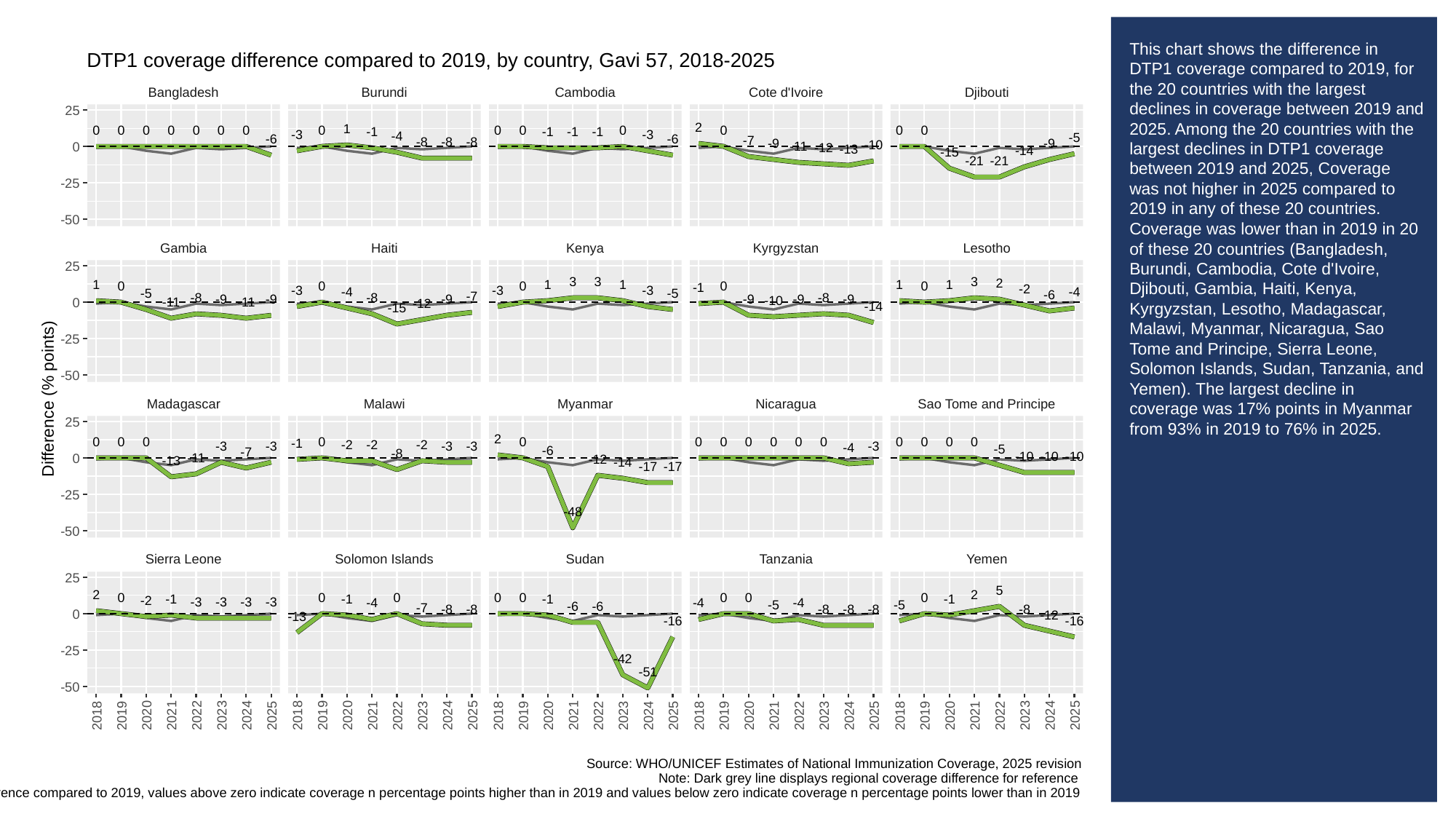

# This chart shows the difference in DTP1 coverage compared to 2019, for the 20 countries with the largest declines in coverage between 2019 and 2025. Among the 20 countries with the largest declines in DTP1 coverage between 2019 and 2025, Coverage was not higher in 2025 compared to 2019 in any of these 20 countries. Coverage was lower than in 2019 in 20 of these 20 countries (Bangladesh, Burundi, Cambodia, Cote d'Ivoire, Djibouti, Gambia, Haiti, Kenya, Kyrgyzstan, Lesotho, Madagascar, Malawi, Myanmar, Nicaragua, Sao Tome and Principe, Sierra Leone, Solomon Islands, Sudan, Tanzania, and Yemen). The largest decline in coverage was 17% points in Myanmar from 93% in 2019 to 76% in 2025.

DTP1 coverage difference compared to 2019, by country, Gavi 57, 2018-2025
Bangladesh
Burundi
Cambodia
Cote d'Ivoire
Djibouti

25

2
1
0
0
0
0
0
0
0
0
0
0
0
0
0
0
-1
-1
-1
-1

-3
-3
-4
-5
-6
-6
-7
-8
-8
-8
-9
-9
-10
-11
0
-12

-13

-14

-15
-21
-21

-25

-50

Gambia
Haiti
Kenya
Kyrgyzstan
Lesotho

25

3
3
3
2
1
1
1
1
1
0
0
0
0
0
-1
-2

-3
-3
-3
-4
-4
-5
-5
-6
-7
-8
-8
-8
-9
-9
-9
-9
-9
-9
-10
-11
-11
0

-12

-14

-15

-25

-50

Difference (% points)
Madagascar
Malawi
Myanmar
Nicaragua
Sao Tome and Principe

25

2
0
0
0
0
0
0
0
0
0
0
0
0
0
0
0
-1
-2
-2
-2

-3
-3
-3
-3
-3
-4
-5
-6
-7
-8
-10
-10
-10
-11
0
-12

-13
-14

-17
-17

-25

-48

-50

Sierra Leone
Solomon Islands
Sudan
Tanzania
Yemen

25

5
2
2
0
0
0
0
0
0
0
0
-1
-1
-1
-1
-2

-3
-3
-3
-3
-4
-4
-4
-5
-5
-6
-6
-7
-8
-8
-8
-8
-8
-8

0
-12

-13

-16
-16

-25

-42
-51

-50

2018
2019
2020
2021
2022
2023
2024
2025
2018
2019
2020
2021
2022
2023
2024
2025
2018
2019
2020
2021
2022
2023
2024
2025
2018
2019
2020
2021
2022
2023
2024
2025
2018
2019
2020
2021
2022
2023
2024
2025
Source: WHO/UNICEF Estimates of National Immunization Coverage, 2025 revision
Note: Dark grey line displays regional coverage difference for reference
When looking at coverage difference compared to 2019, values above zero indicate coverage n percentage points higher than in 2019 and values below zero indicate coverage n percentage points lower than in 2019